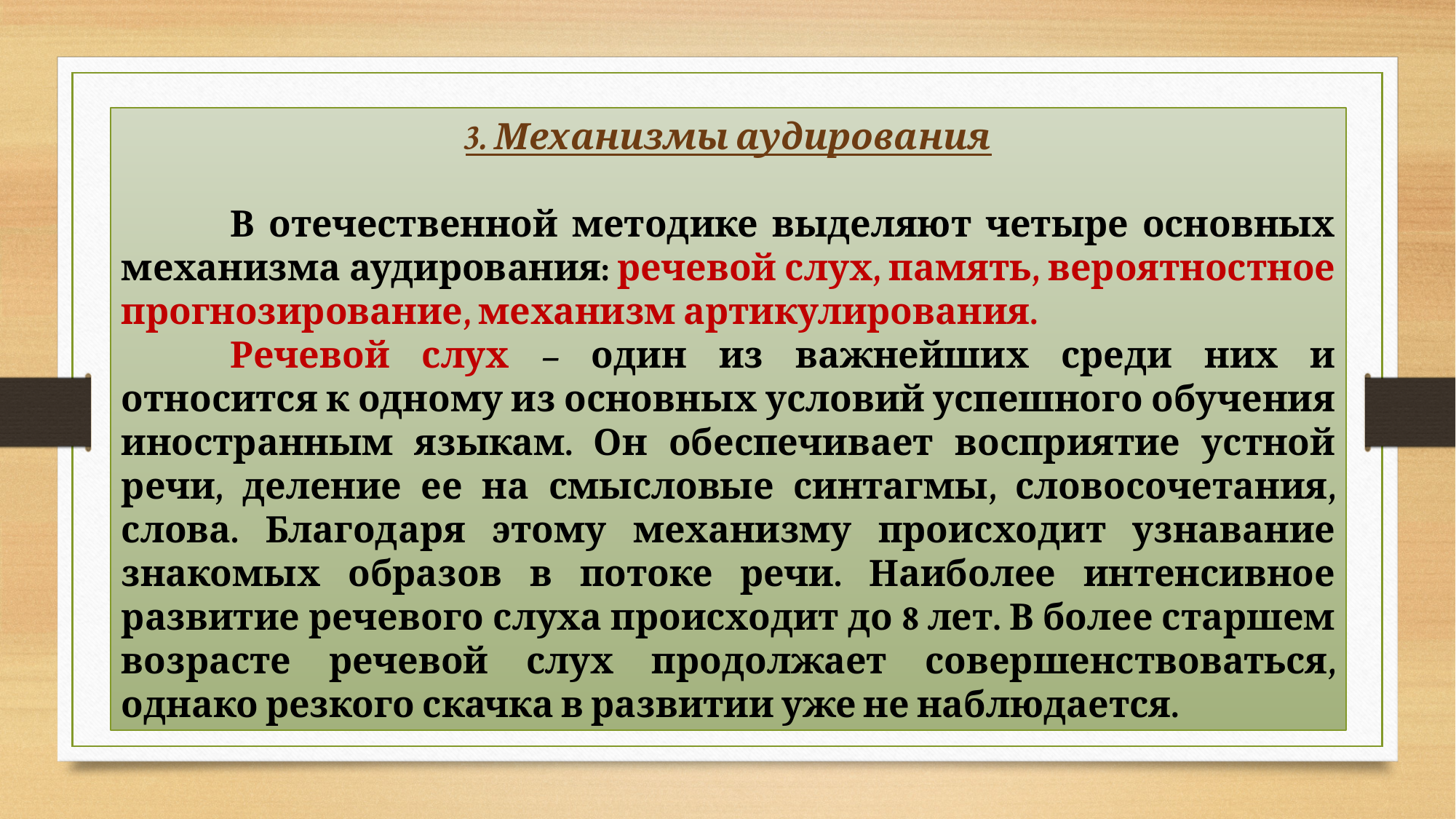

3. Механизмы аудирования

	В отечественной методике выделяют четыре основных механизма аудирования: речевой слух, память, вероятностное прогнозирование, механизм артикулирования.
	Речевой слух – один из важнейших среди них и относится к одному из основных условий успешного обучения иностранным языкам. Он обеспечивает восприятие устной речи, деление ее на смысловые синтагмы, словосочетания, слова. Благодаря этому механизму происходит узнавание знакомых образов в потоке речи. Наиболее интенсивное развитие речевого слуха происходит до 8 лет. В более старшем возрасте речевой слух продолжает совершенствоваться, однако резкого скачка в развитии уже не наблюдается.